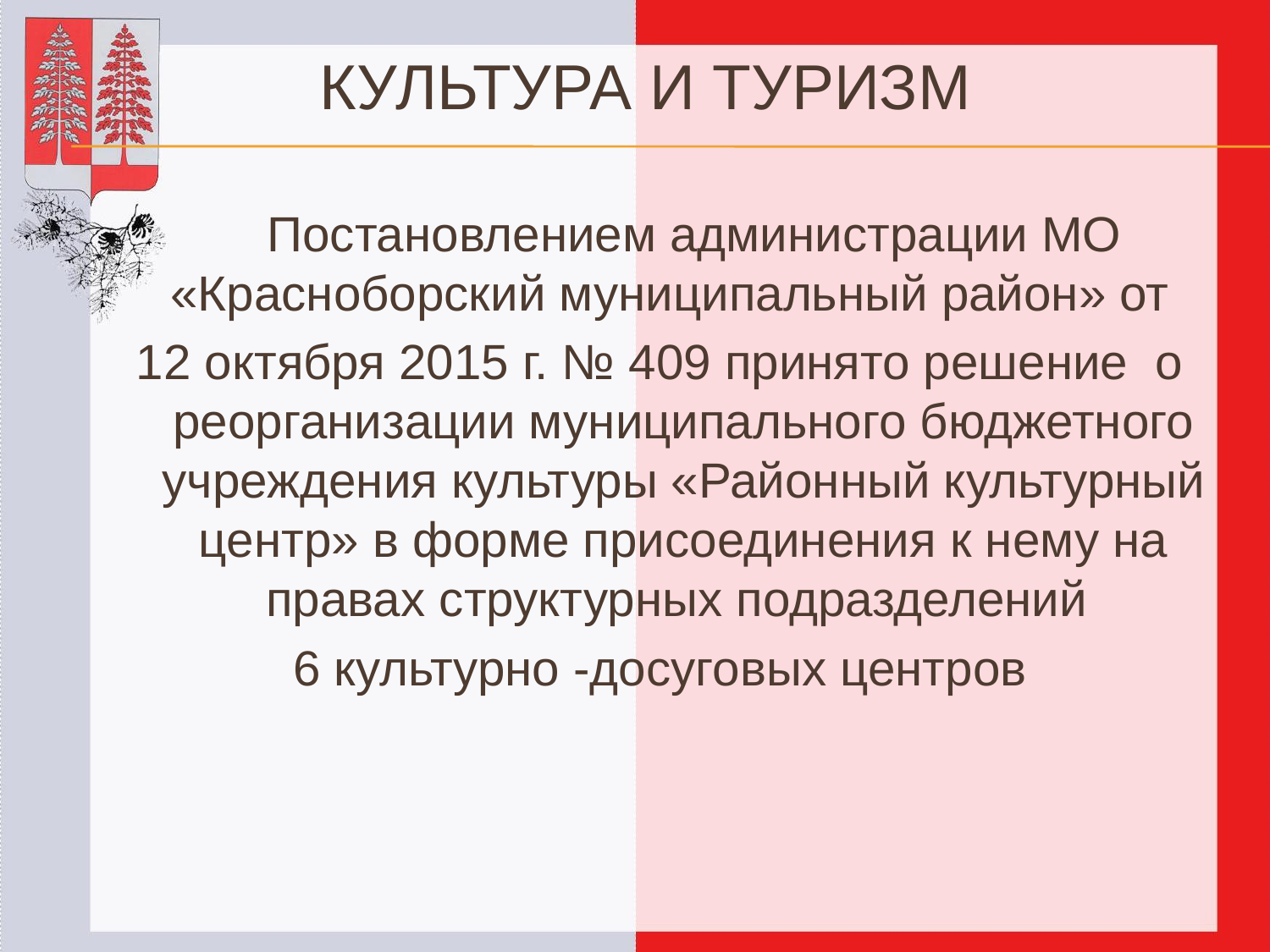

КУЛЬТУРА И ТУРИЗМ
     Постановлением администрации МО «Красноборский муниципальный район» от
12 октября 2015 г. № 409 принято решение  о реорганизации муниципального бюджетного учреждения культуры «Районный культурный центр» в форме присоединения к нему на правах структурных подразделений
6 культурно -досуговых центров